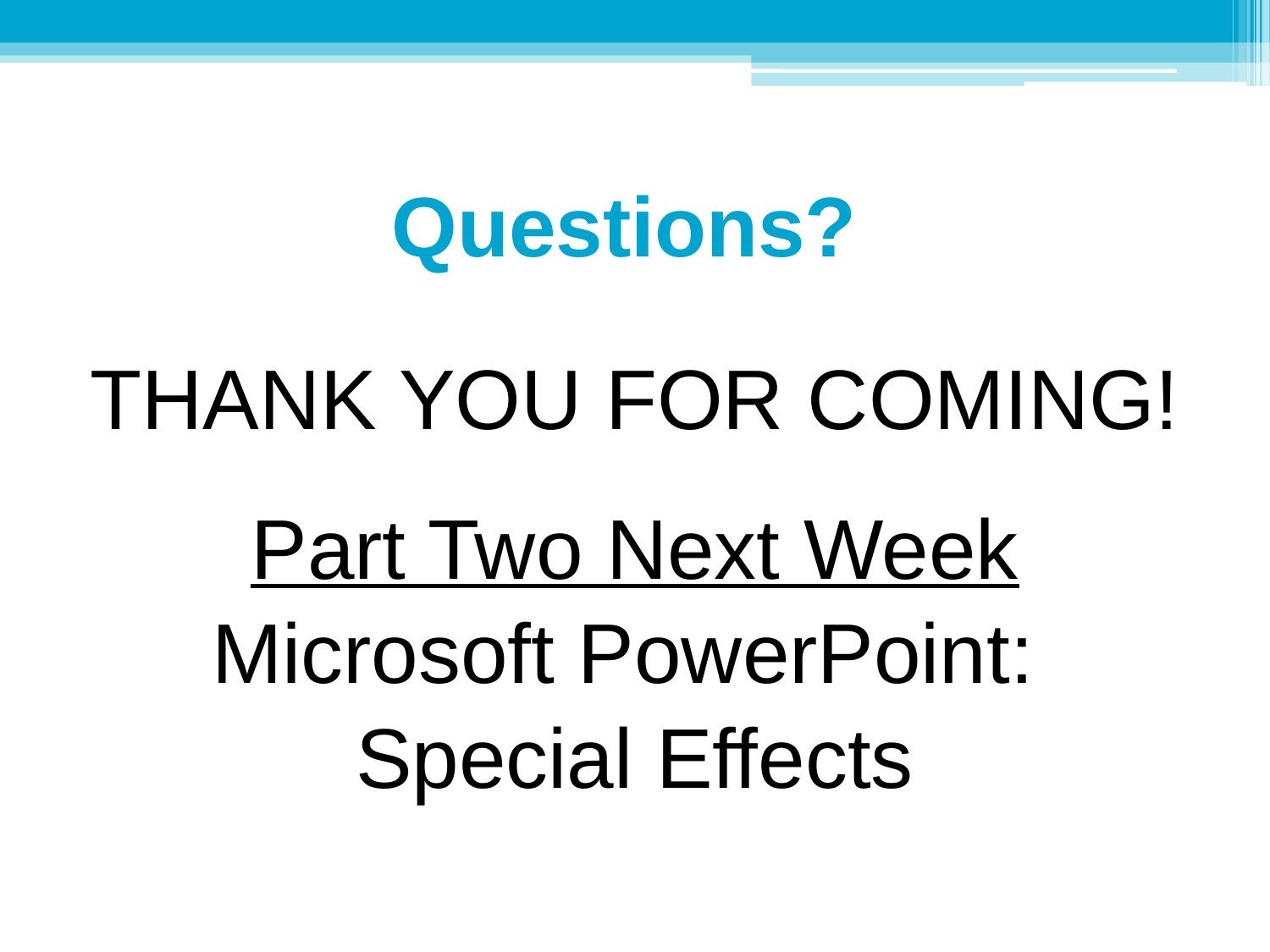

# Questions?

THANK YOU FOR COMING!

Part Two Next Week
Microsoft PowerPoint:
Special Effects